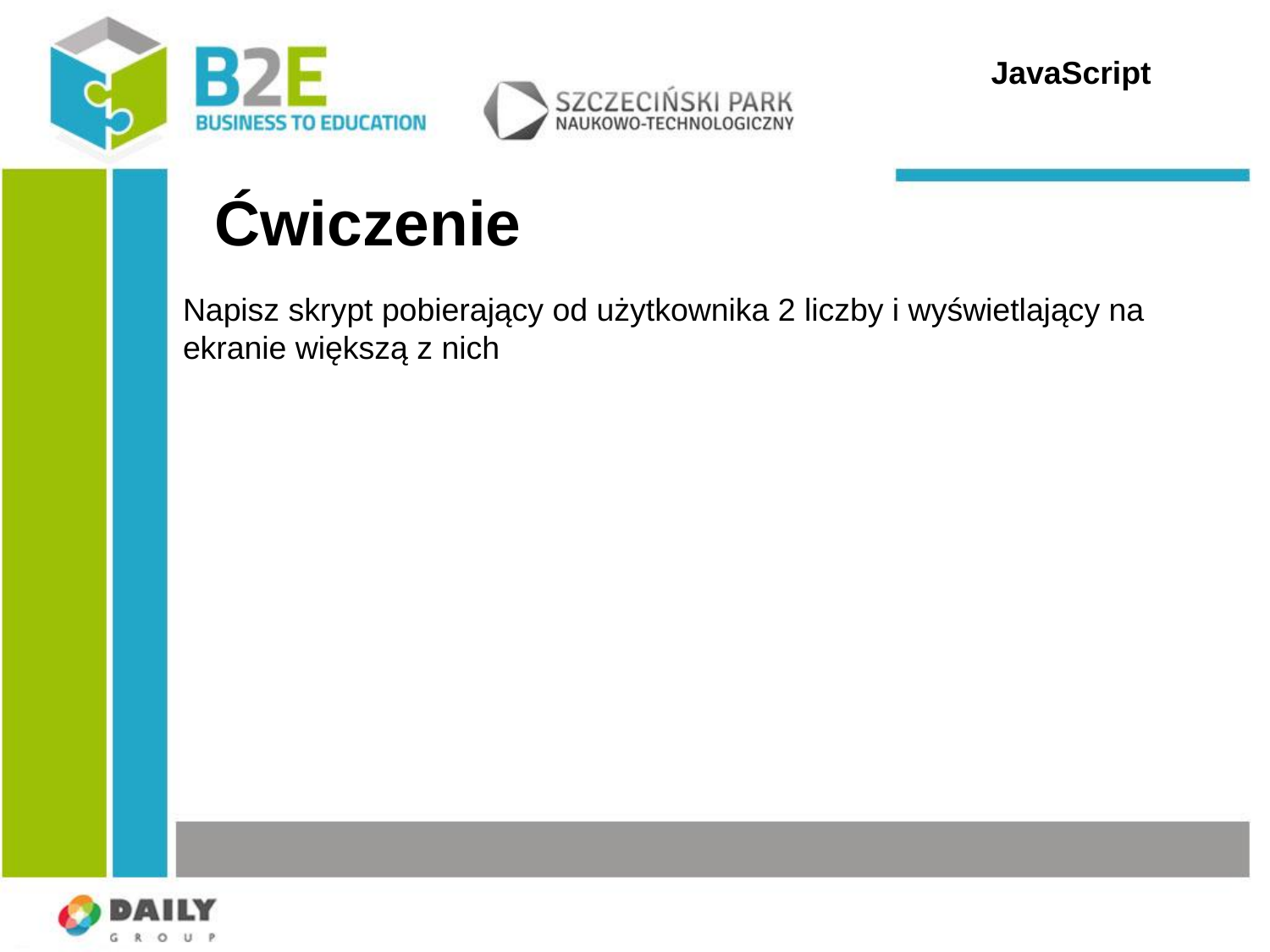

JavaScript
Ćwiczenie
Napisz skrypt pobierający od użytkownika 2 liczby i wyświetlający na ekranie większą z nich